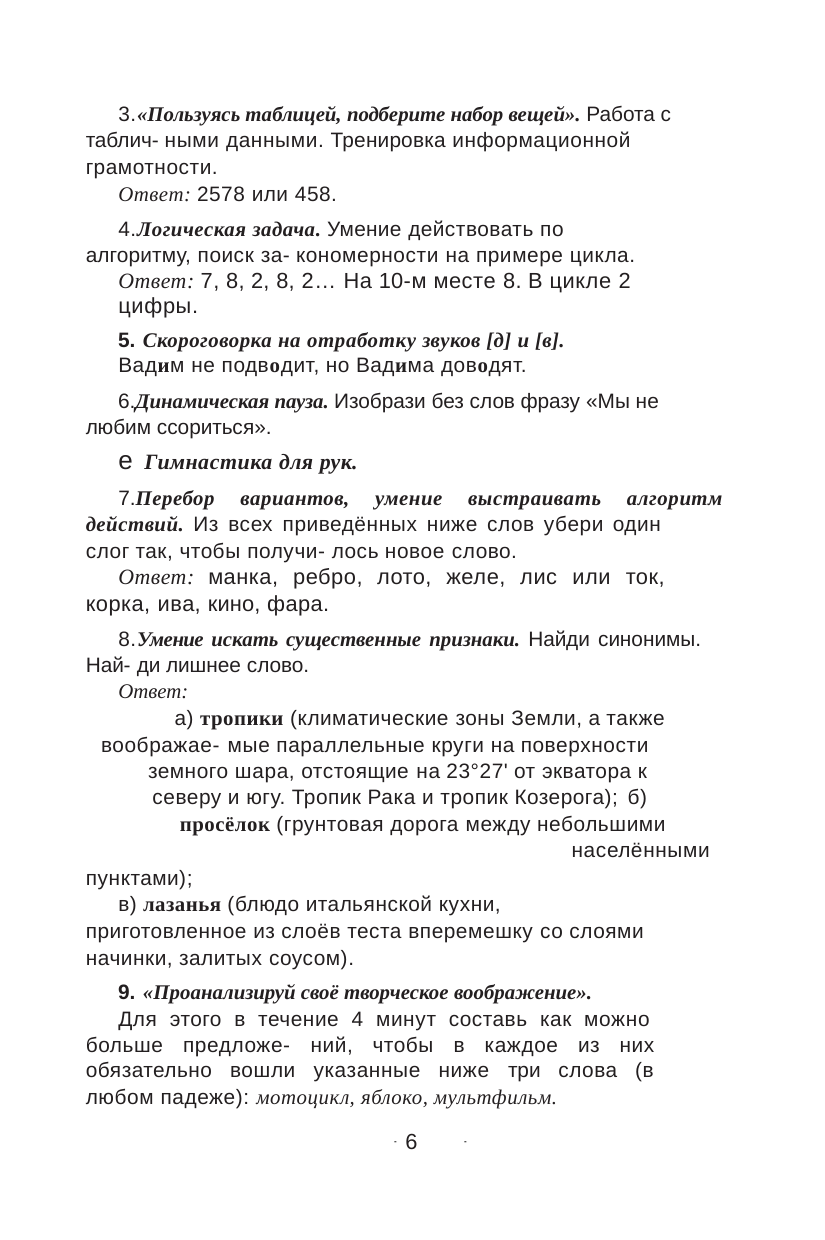

3.«Пользуясь таблицей, подберите набор вещей». Работа с
таблич- ными данными. Тренировка информационной
грамотности.
10.
«Тренировка творческого воображения, умения
выдвигать гипо- тезы». Придумай 2–3 правдоподобных и
неправдоподобных объяс- нения следующего события:
С потолка капает вода.
Ответ: 2578 или 458.
4.Логическая задача. Умение действовать по
алгоритму, поиск за- кономерности на примере цикла.
Ответ: 7, 8, 2, 8, 2… На 10-м месте 8. В цикле 2
цифры.
5. Скороговорка на отработку звуков [д] и [в].
Вадим не подводит, но Вадима доводят.
6.Динамическая пауза. Изобрази без слов фразу «Мы не
любим ссориться».
e Гимнастика для рук.
7.Перебор вариантов, умение выстраивать алгоритм
действий. Из всех приведённых ниже слов убери один
слог так, чтобы получи- лось новое слово.
Ответ: манка, ребро, лото, желе, лис или ток,
корка, ива, кино, фара.
8.Умение искать существенные признаки. Найди синонимы.
Най- ди лишнее слово.
Ответ:
а) тропики (климатические зоны Земли, а также
воображае- мые параллельные круги на поверхности
земного шара, отстоящие на 23°27' от экватора к
северу и югу. Тропик Рака и тропик Козерога); б)
просёлок (грунтовая дорога между небольшими
населёнными
пунктами);
в) лазанья (блюдо итальянской кухни,
приготовленное из слоёв теста вперемешку со слоями
начинки, залитых соусом).
9. «Проанализируй своё творческое воображение».
Для этого в течение 4 минут составь как можно
больше предложе- ний, чтобы в каждое из них
обязательно вошли указанные ниже три слова (в
любом падеже): мотоцикл, яблоко, мультфильм.
6
6